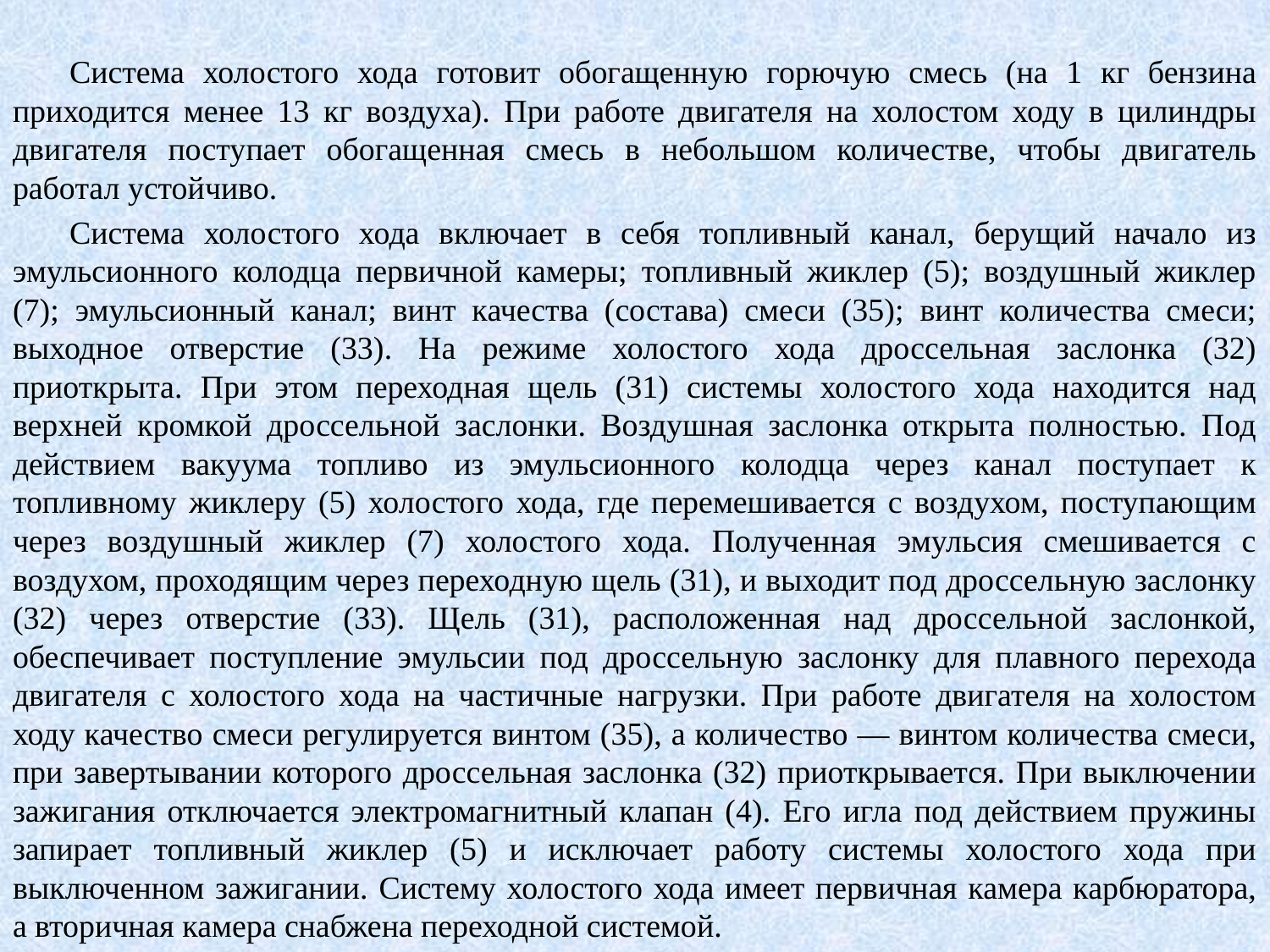

Система холостого хода готовит обогащенную горючую смесь (на 1 кг бензина приходится менее 13 кг воздуха). При работе двигателя на холостом ходу в цилиндры двигателя поступает обогащенная смесь в небольшом количестве, чтобы двигатель работал устойчиво.
Система холостого хода включает в себя топливный канал, берущий начало из эмульсионного колодца первичной камеры; топливный жиклер (5); воздушный жиклер (7); эмульсионный канал; винт качества (состава) смеси (35); винт количества смеси; выходное отверстие (33). На режиме холостого хода дроссельная заслонка (32) приоткрыта. При этом переходная щель (31) системы холостого хода находится над верхней кромкой дроссельной заслонки. Воздушная заслонка открыта полностью. Под действием вакуума топливо из эмульсионного колодца через канал поступает к топливному жиклеру (5) холостого хода, где перемешивается с воздухом, поступающим через воздушный жиклер (7) холостого хода. Полученная эмульсия смешивается с воздухом, проходящим через переходную щель (31), и выходит под дроссельную заслонку (32) через отверстие (33). Щель (31), расположенная над дроссельной заслонкой, обеспечивает поступление эмульсии под дроссельную заслонку для плавного перехода двигателя с холостого хода на частичные нагрузки. При работе двигателя на холостом ходу качество смеси регулируется винтом (35), а количество — винтом количества смеси, при завертывании которого дроссельная заслонка (32) приоткрывается. При выключении зажигания отключается электромагнитный клапан (4). Его игла под действием пружины запирает топливный жиклер (5) и исключает работу системы холостого хода при выключенном зажигании. Систему холостого хода имеет первичная камера карбюратора, а вторичная камера снабжена переходной системой.